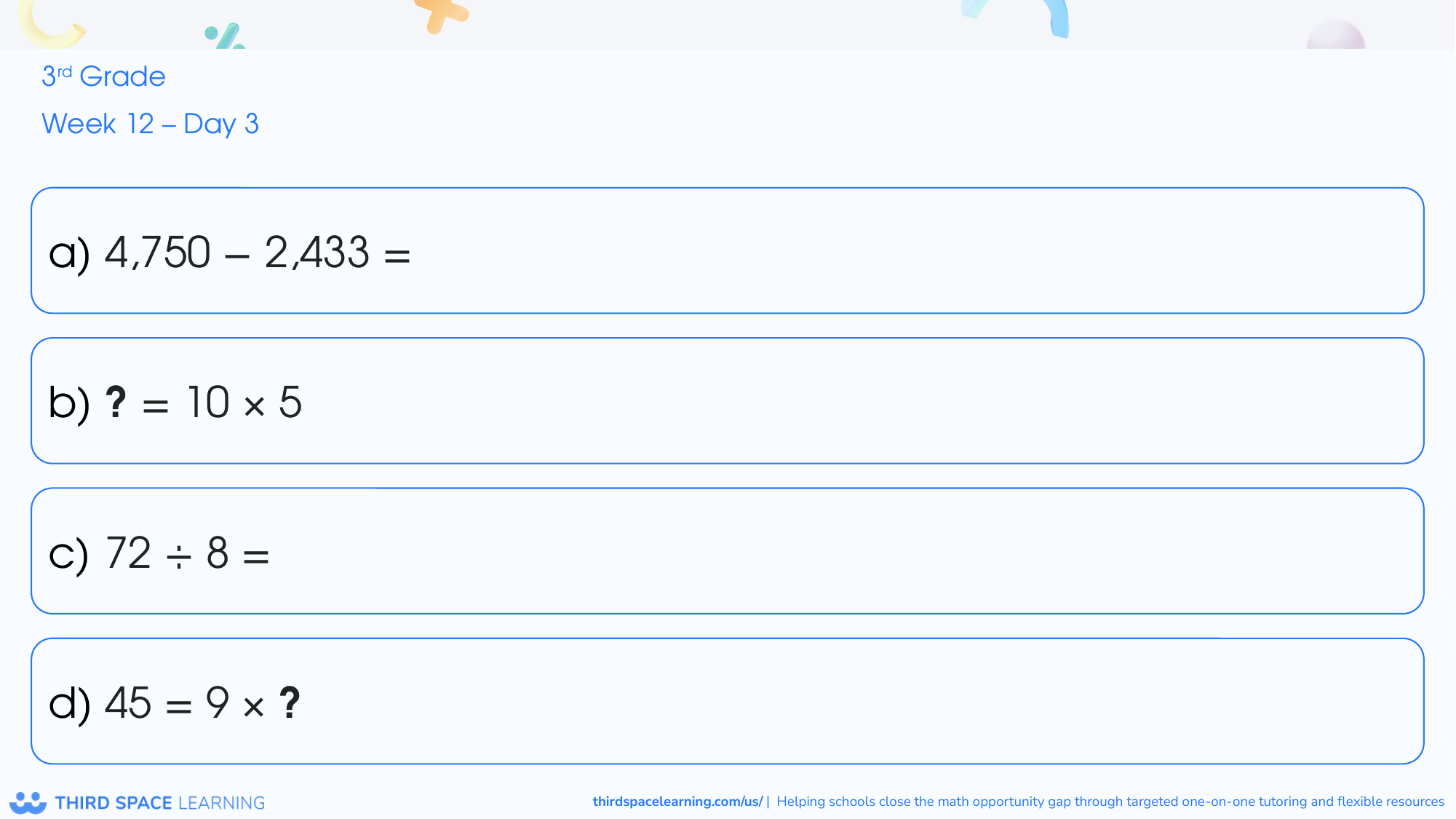

3rd Grade
Week 12 – Day 3
4,750 − 2,433 =
? = 10 × 5
72 ÷ 8 =
45 = 9 × ?